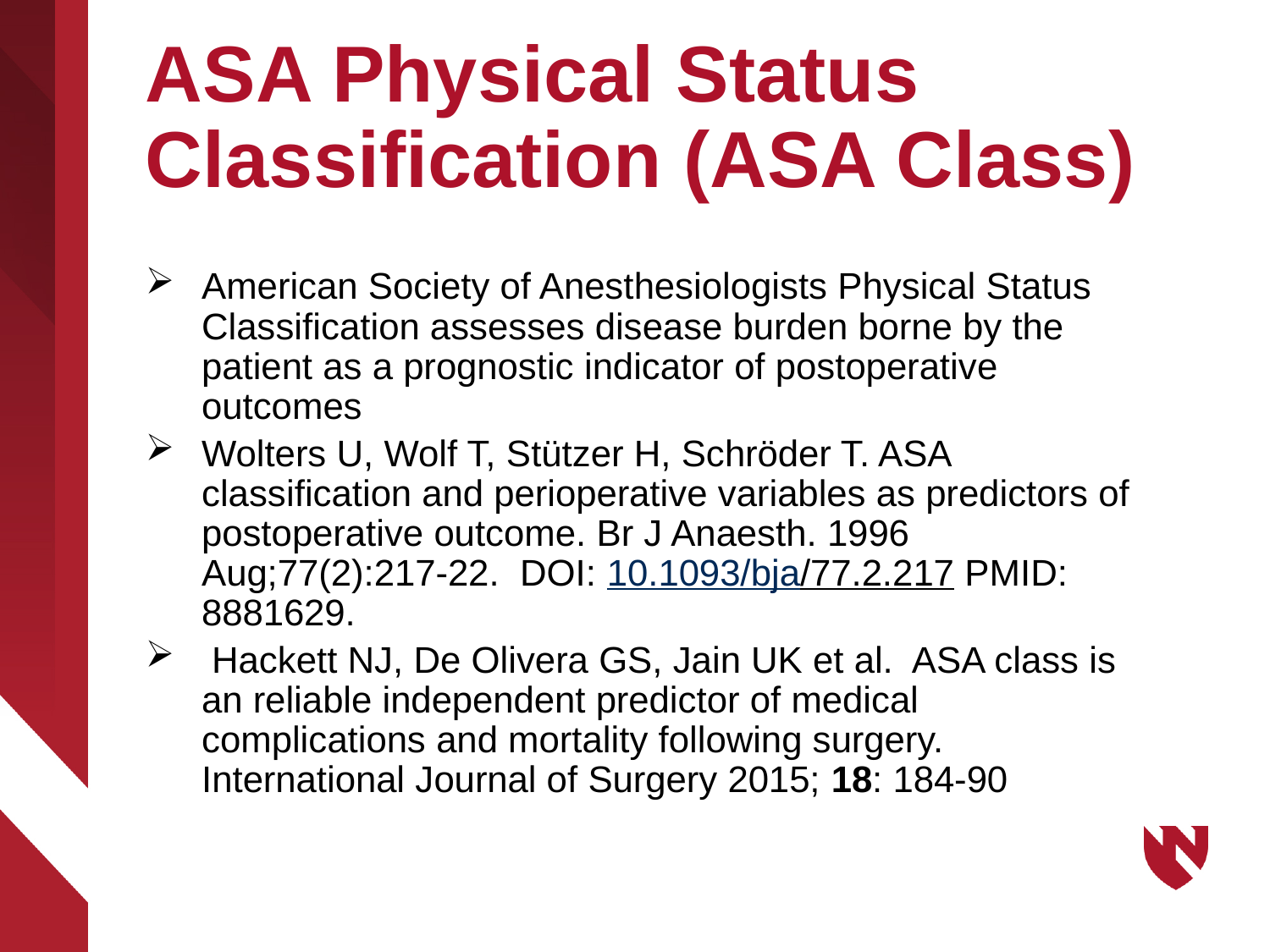

# ASA Physical Status Classification (ASA Class)
American Society of Anesthesiologists Physical Status Classification assesses disease burden borne by the patient as a prognostic indicator of postoperative outcomes
Wolters U, Wolf T, Stützer H, Schröder T. ASA classification and perioperative variables as predictors of postoperative outcome. Br J Anaesth. 1996 Aug;77(2):217-22.  DOI: 10.1093/bja/77.2.217 PMID: 8881629.
 Hackett NJ, De Olivera GS, Jain UK et al.  ASA class is an reliable independent predictor of medical complications and mortality following surgery.  International Journal of Surgery 2015; 18: 184-90